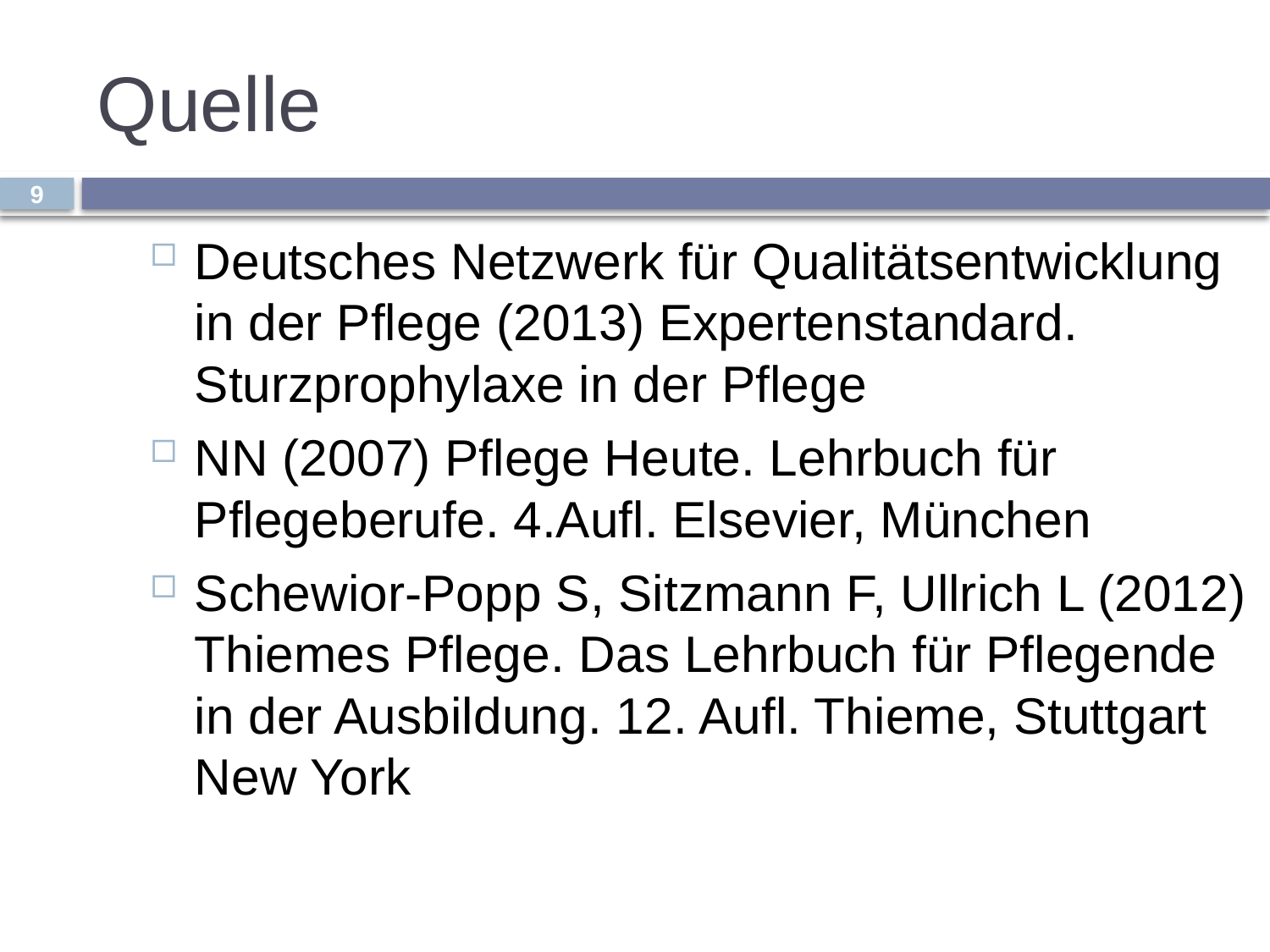

# Quelle
9
Deutsches Netzwerk für Qualitätsentwicklung in der Pflege (2013) Expertenstandard. Sturzprophylaxe in der Pflege
NN (2007) Pflege Heute. Lehrbuch für Pflegeberufe. 4.Aufl. Elsevier, München
Schewior-Popp S, Sitzmann F, Ullrich L (2012) Thiemes Pflege. Das Lehrbuch für Pflegende in der Ausbildung. 12. Aufl. Thieme, Stuttgart New York